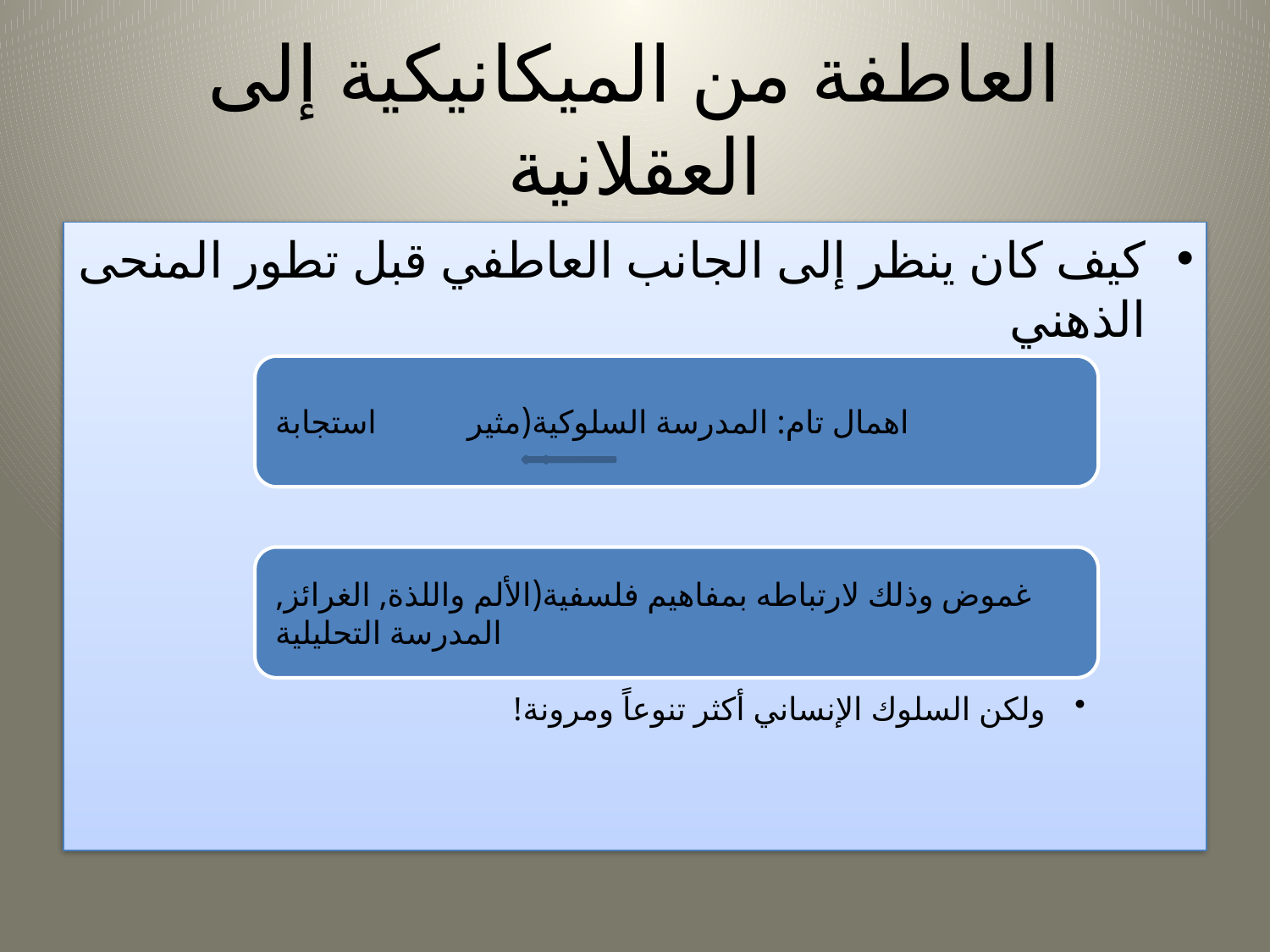

# العاطفة من الميكانيكية إلى العقلانية
كيف كان ينظر إلى الجانب العاطفي قبل تطور المنحى الذهني

اهمال تام: المدرسة السلوكية(مثير           استجابة